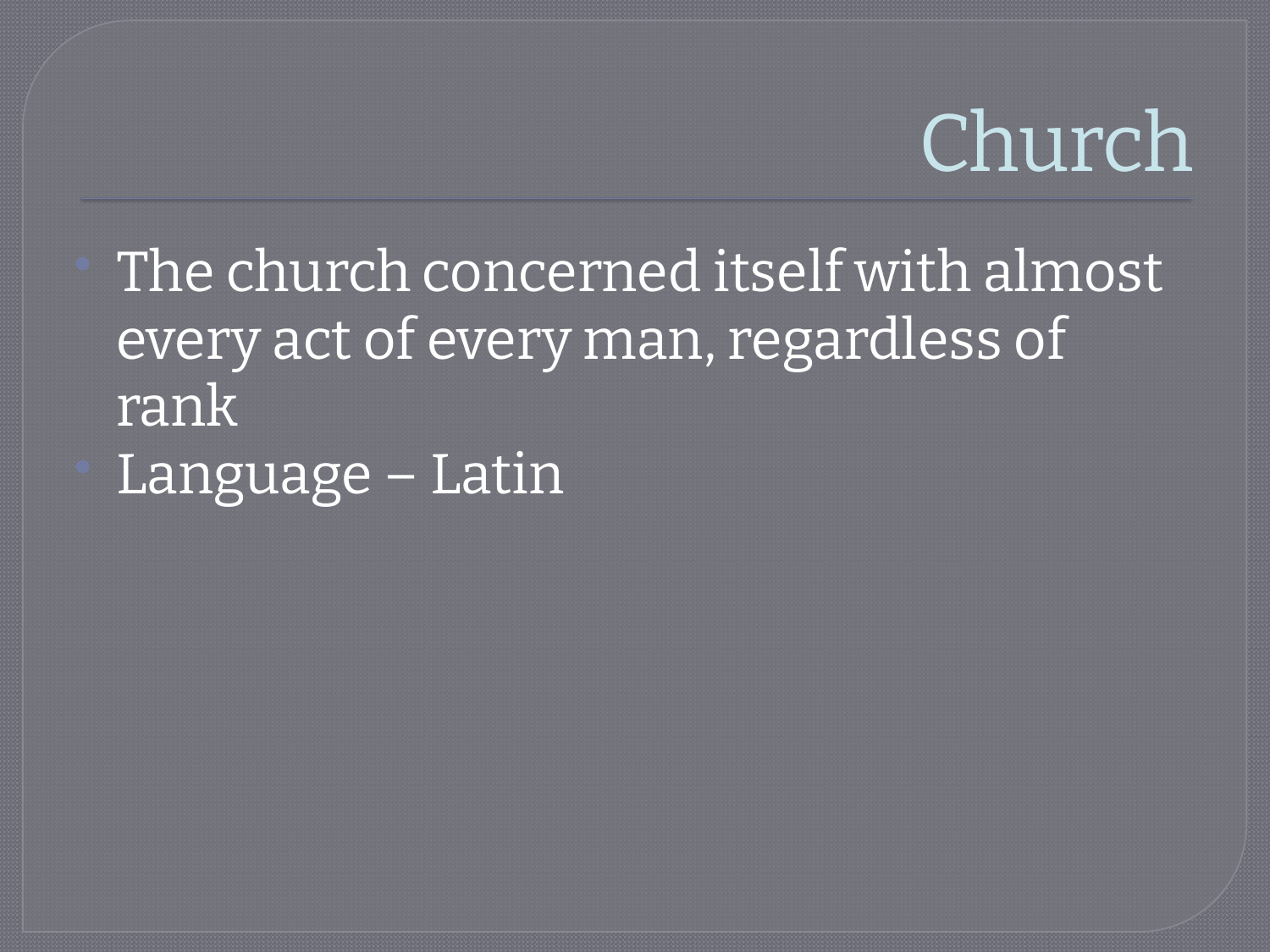

# Church
The church concerned itself with almost every act of every man, regardless of rank
Language – Latin